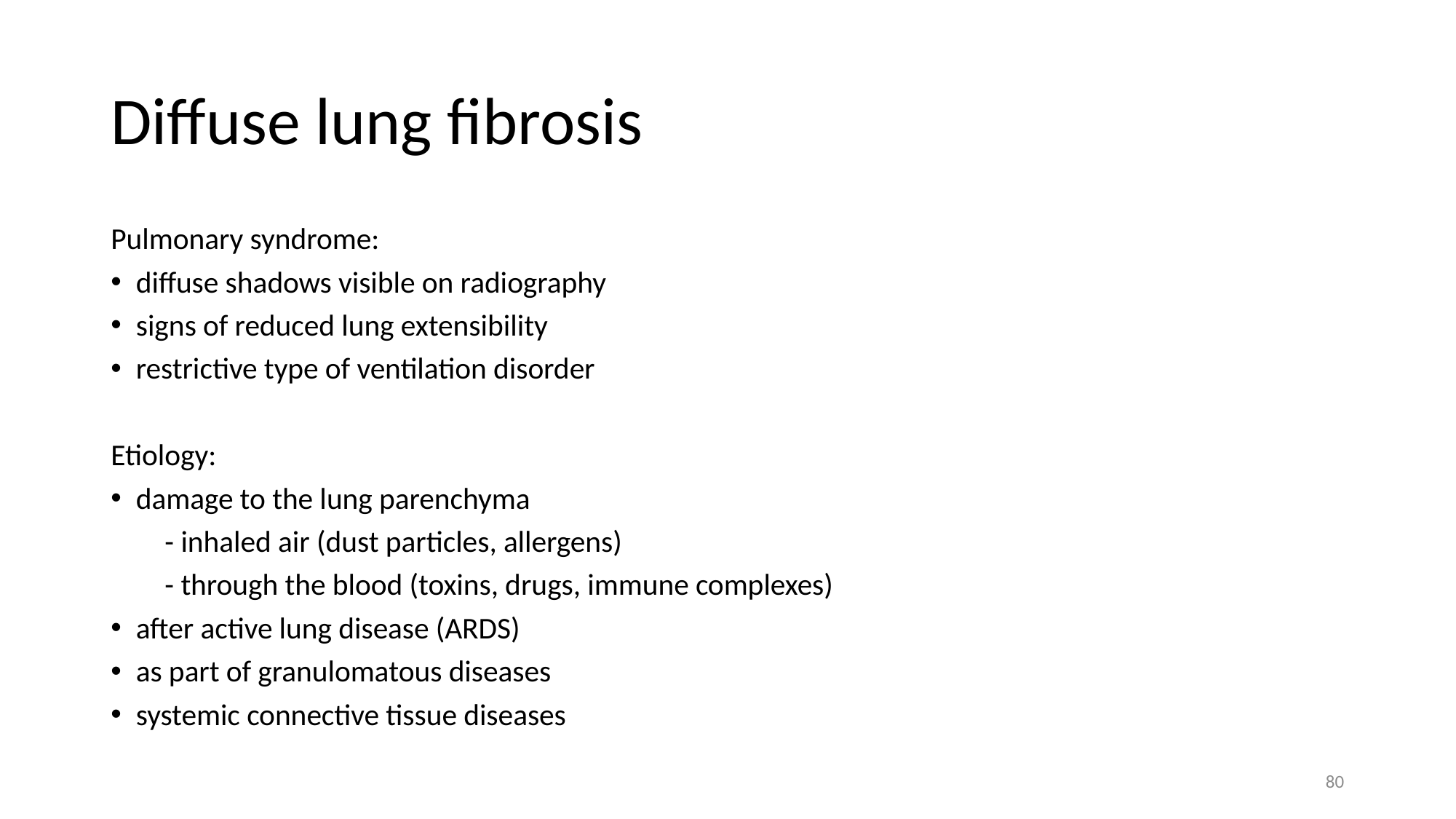

# Diffuse lung fibrosis
Pulmonary syndrome:
diffuse shadows visible on radiography
signs of reduced lung extensibility
restrictive type of ventilation disorder

Etiology:
damage to the lung parenchyma
        - inhaled air (dust particles, allergens)
        - through the blood (toxins, drugs, immune complexes)
after active lung disease (ARDS)
as part of granulomatous diseases
systemic connective tissue diseases
80